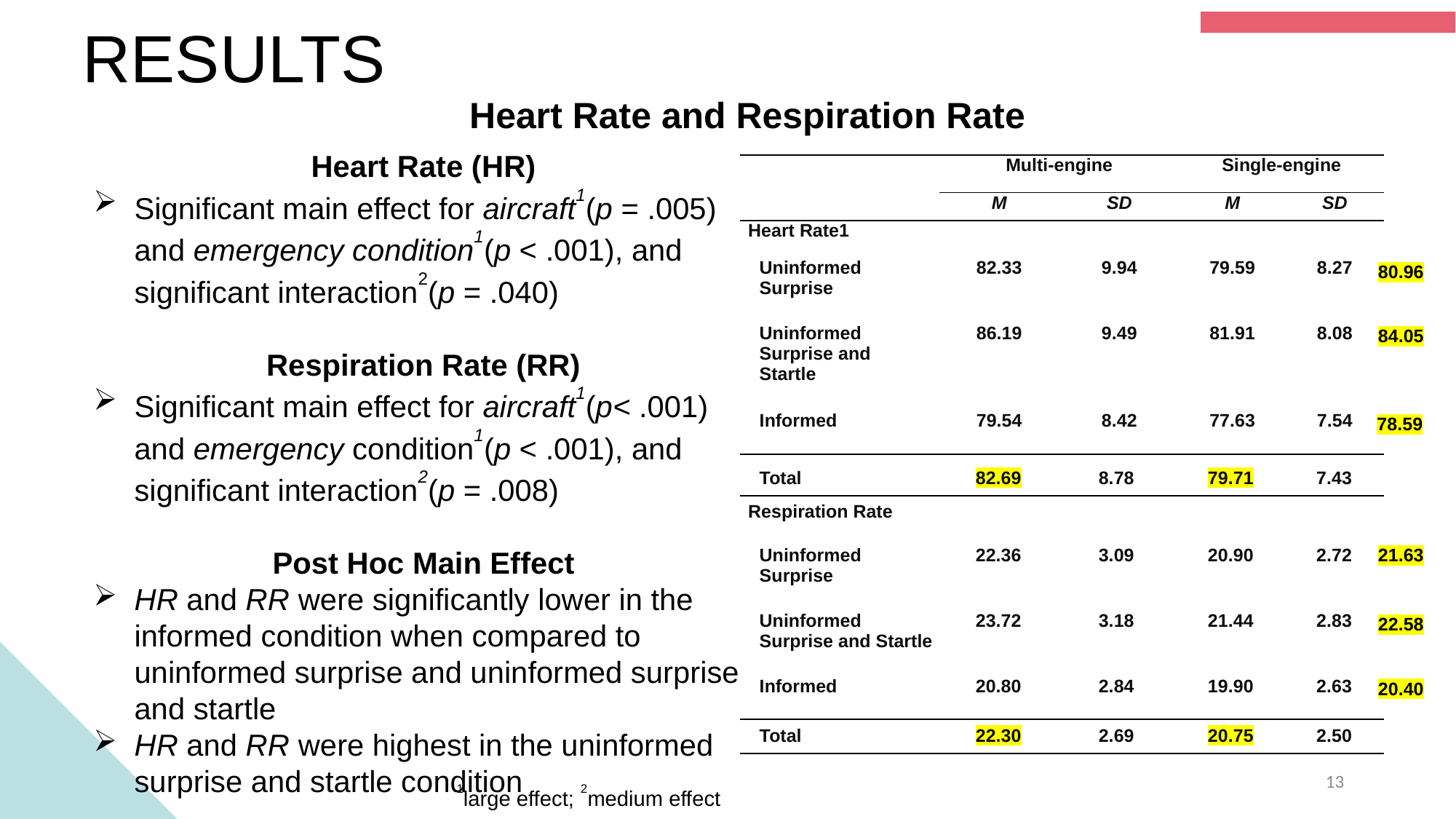

RESULTS
Heart Rate and Respiration Rate
Heart Rate (HR)
Significant main effect for aircraft1(p = .005) and emergency condition1(p < .001), and significant interaction2(p = .040)

Respiration Rate (RR)
Significant main effect for aircraft1(p< .001) and emergency condition1(p < .001), and significant interaction2(p = .008)

Post Hoc Main Effect
HR and RR were significantly lower in the informed condition when compared to uninformed surprise and uninformed surprise and startle
HR and RR were highest in the uninformed surprise and startle condition

|  | Multi-engine |  | Single-engine |  |
| --- | --- | --- | --- | --- |
|  | M | SD | M | SD |
| Heart Rate1 |  |  |  |  |
| Uninformed Surprise | 82.33 | 9.94 | 79.59 | 8.27 |
| Uninformed Surprise and Startle | 86.19 | 9.49 | 81.91 | 8.08 |
| Informed | 79.54 | 8.42 | 77.63 | 7.54 |
80.96
84.05
78.59
| Total | 82.69 | 8.78 | 79.71 | 7.43 |
| --- | --- | --- | --- | --- |
| Respiration Rate |  |  |  |  |
| --- | --- | --- | --- | --- |
| Uninformed Surprise | 22.36 | 3.09 | 20.90 | 2.72 |
| Uninformed Surprise and Startle | 23.72 | 3.18 | 21.44 | 2.83 |
| Informed | 20.80 | 2.84 | 19.90 | 2.63 |
21.63
22.58

20.40
| Total | 22.30 | 2.69 | 20.75 | 2.50 |
| --- | --- | --- | --- | --- |
13
1large effect; 2medium effect